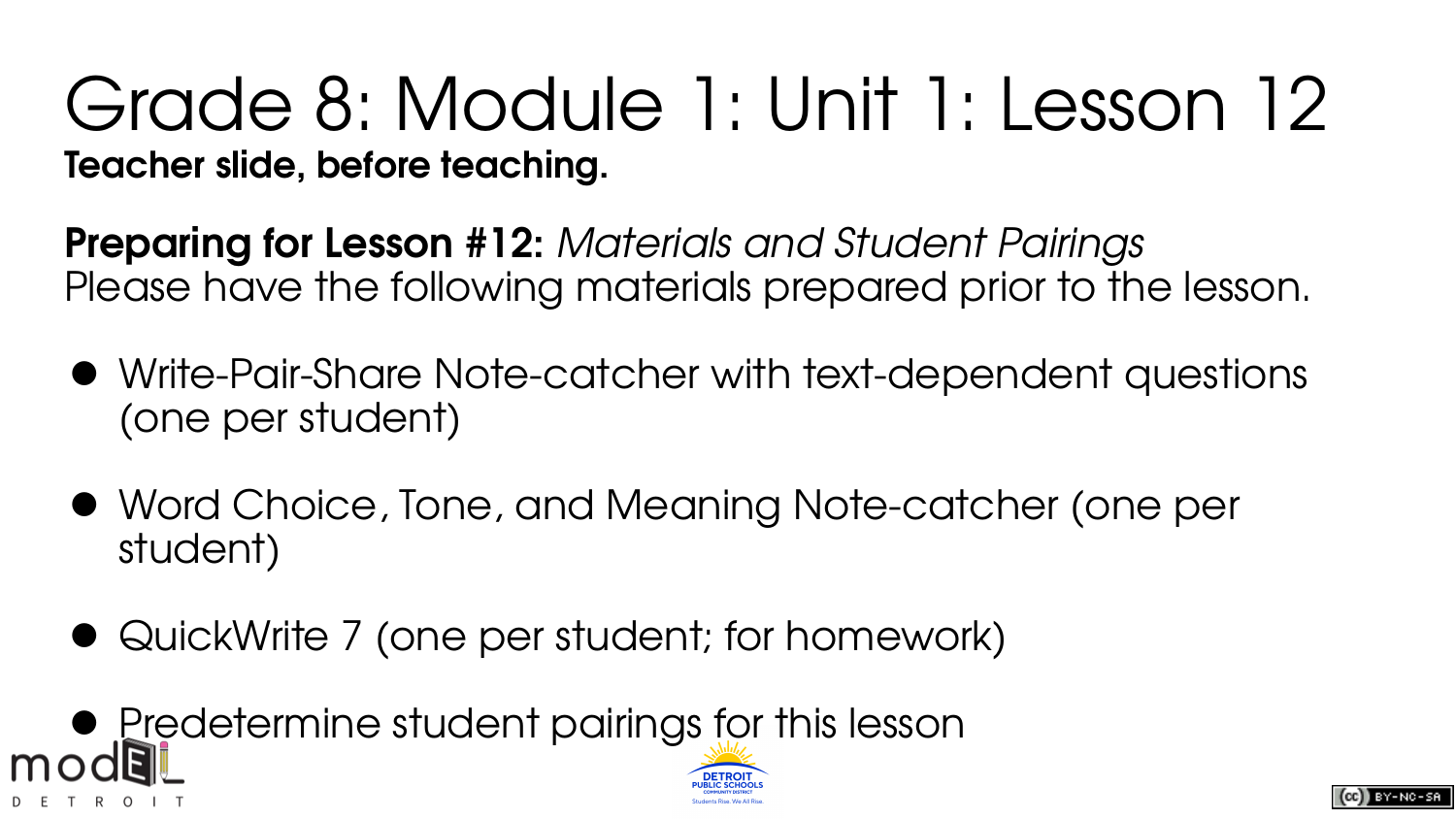

# Grade 8: Module 1: Unit 1: Lesson 12 Teacher slide, before teaching.
Preparing for Lesson #12: Materials and Student Pairings
Please have the following materials prepared prior to the lesson.

Write-Pair-Share Note-catcher with text-dependent questions (one per student)
Word Choice, Tone, and Meaning Note-catcher (one per student)

QuickWrite 7 (one per student; for homework)

Predetermine student pairings for this lesson